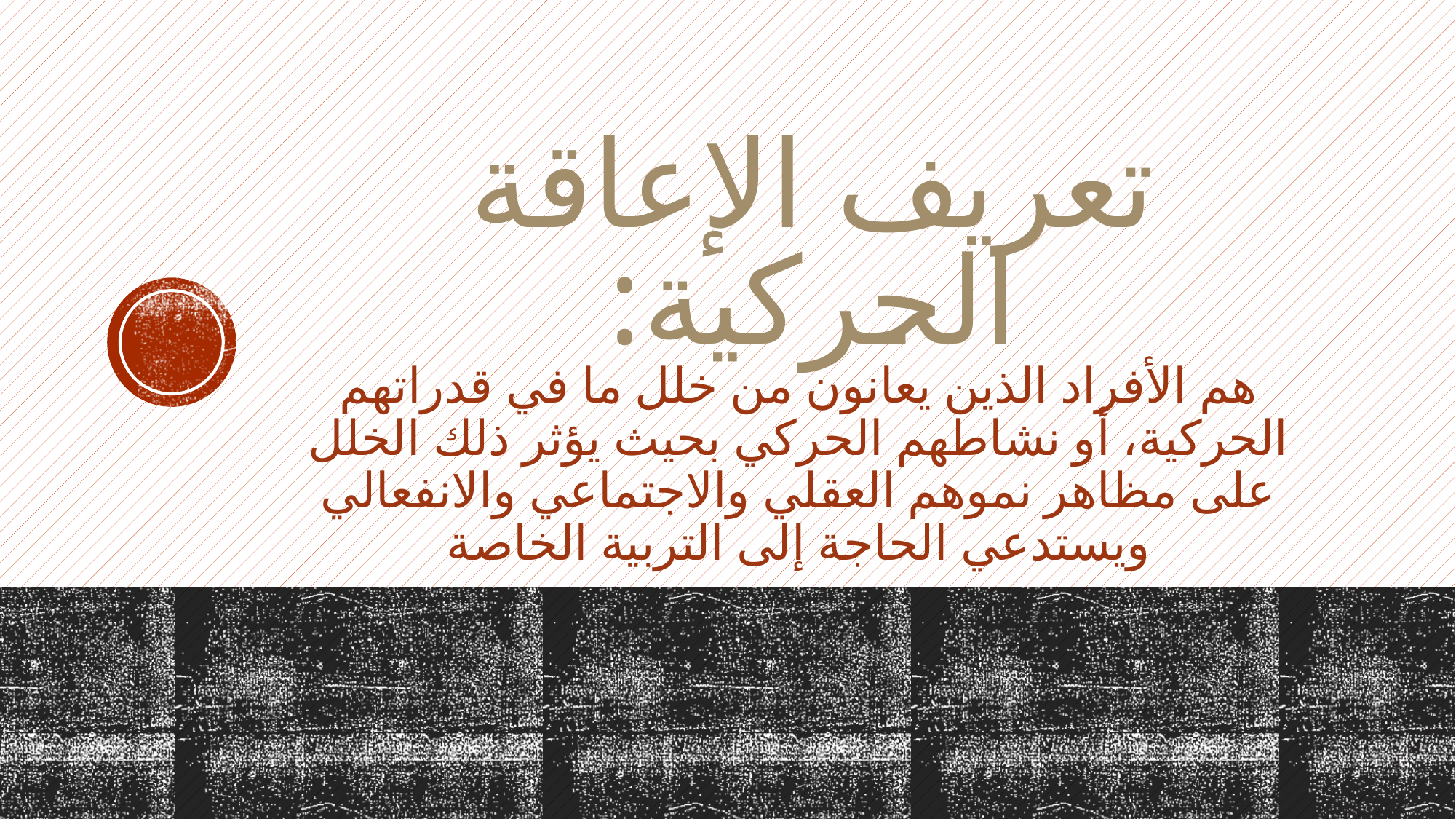

# تعريف الإعاقة الحركية:
هم الأفراد الذين يعانون من خلل ما في قدراتهم الحركية، أو نشاطهم الحركي بحيث يؤثر ذلك الخلل على مظاهر نموهم العقلي والاجتماعي والانفعالي ويستدعي الحاجة إلى التربية الخاصة